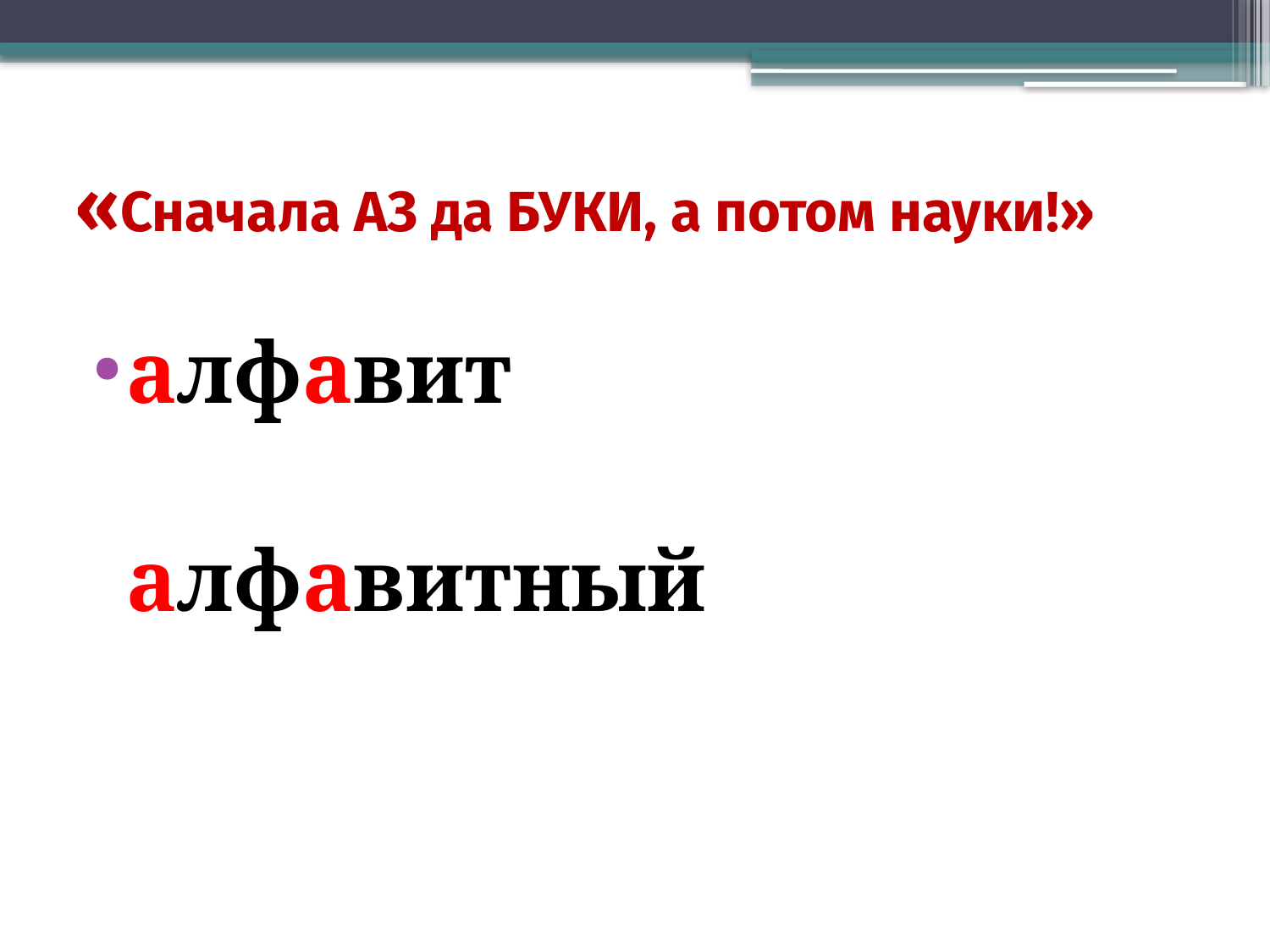

# «Сначала АЗ да БУКИ, а потом науки!»
алфавит
алфавитный